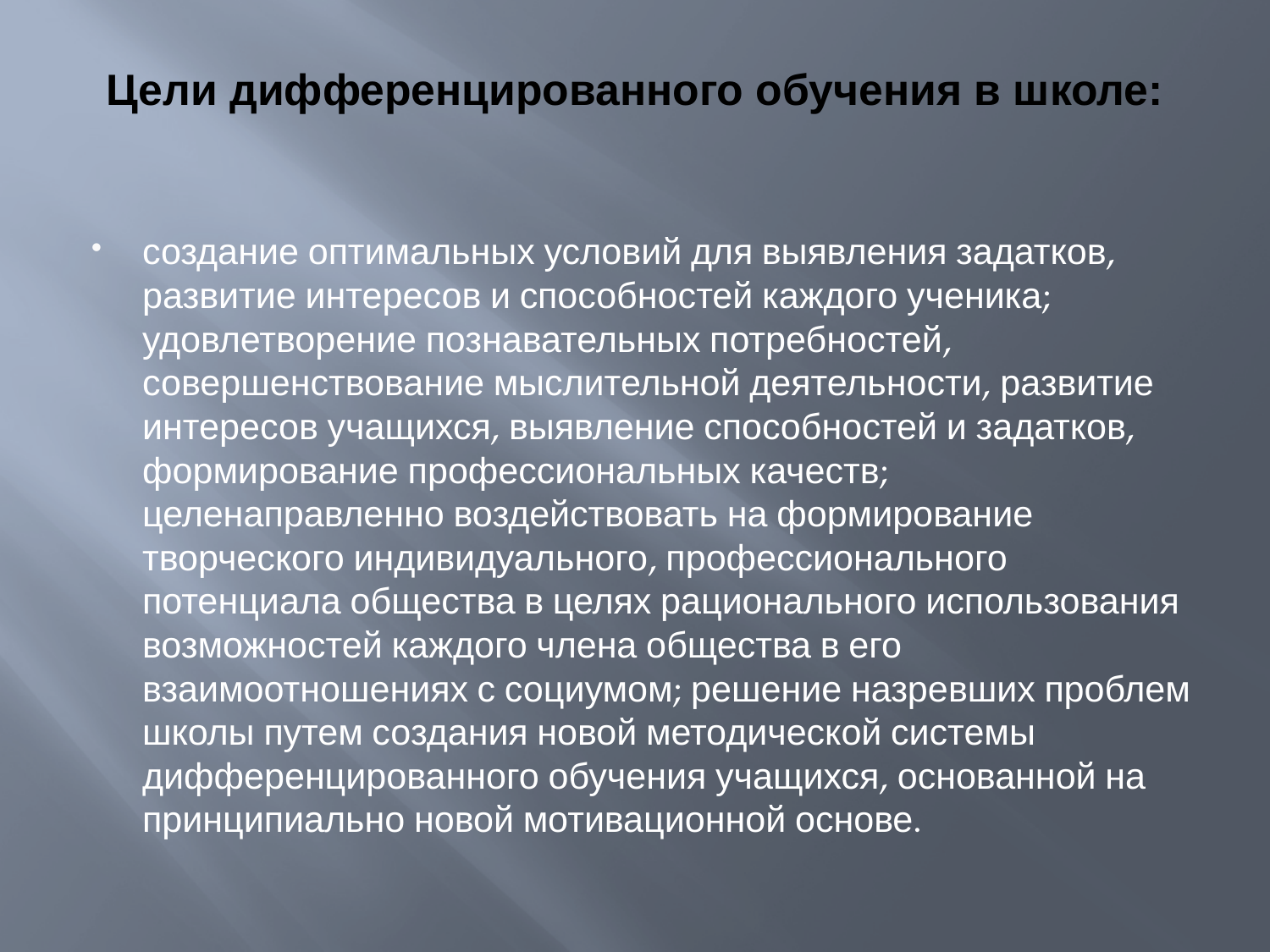

# Цели дифференцированного обучения в школе:
создание оптимальных условий для выявления задатков, развитие интересов и способностей каждого ученика; удовлетворение познавательных потребностей, совершенствование мыслительной деятельности, развитие интересов учащихся, выявление способностей и задатков, формирование профессиональных качеств; целенаправленно воздействовать на формирование творческого индивидуального, профессионального потенциала общества в целях рационального использования возможностей каждого члена общества в его взаимоотношениях с социумом; решение назревших проблем школы путем создания новой методической системы дифференцированного обучения учащихся, основанной на принципиально новой мотивационной основе.